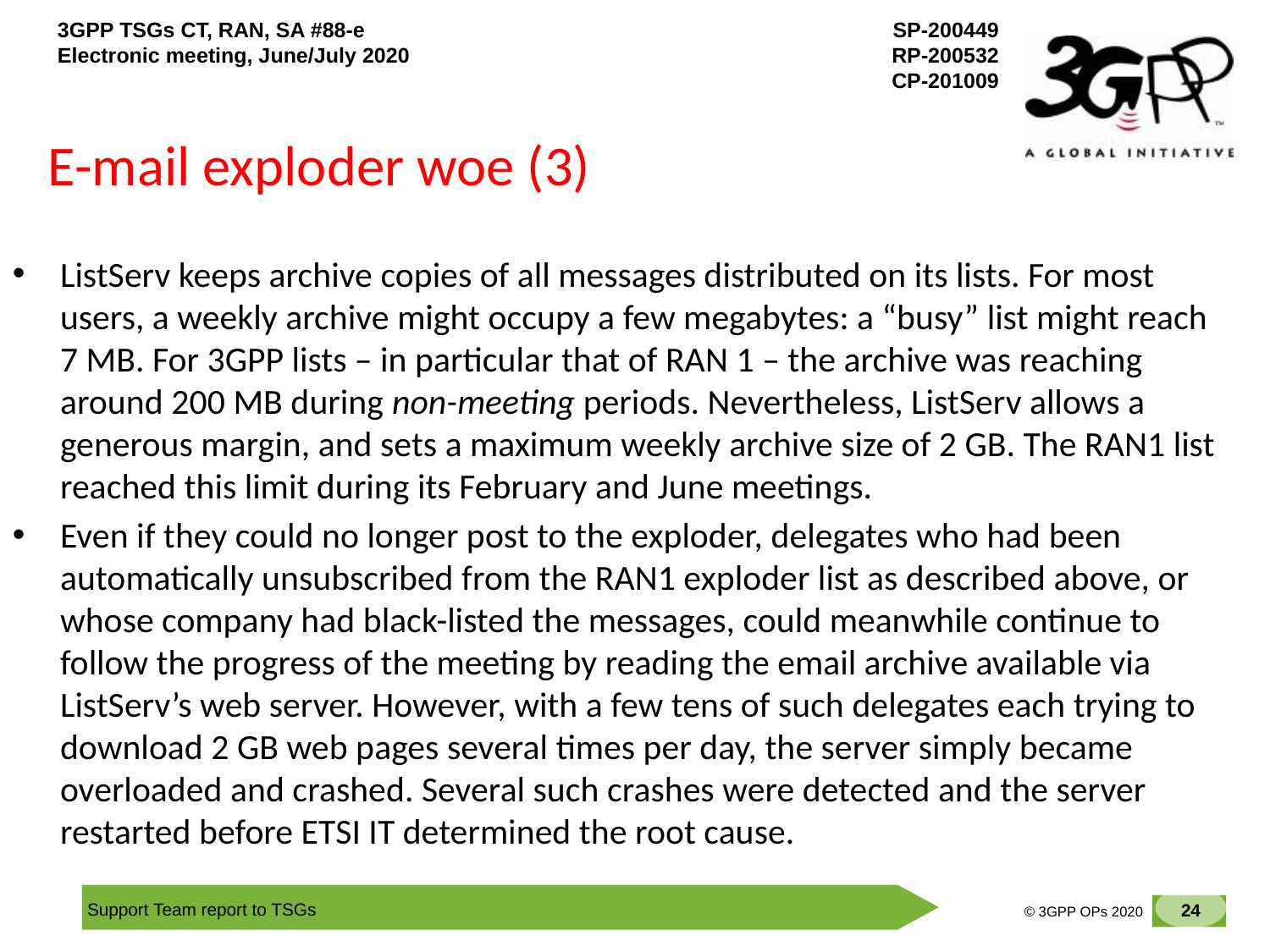

# E-mail exploder woe (3)
ListServ keeps archive copies of all messages distributed on its lists. For most users, a weekly archive might occupy a few megabytes: a “busy” list might reach 7 MB. For 3GPP lists – in particular that of RAN 1 – the archive was reaching around 200 MB during non-meeting periods. Nevertheless, ListServ allows a generous margin, and sets a maximum weekly archive size of 2 GB. The RAN1 list reached this limit during its February and June meetings.
Even if they could no longer post to the exploder, delegates who had been automatically unsubscribed from the RAN1 exploder list as described above, or whose company had black-listed the messages, could meanwhile continue to follow the progress of the meeting by reading the email archive available via ListServ’s web server. However, with a few tens of such delegates each trying to download 2 GB web pages several times per day, the server simply became overloaded and crashed. Several such crashes were detected and the server restarted before ETSI IT determined the root cause.

24